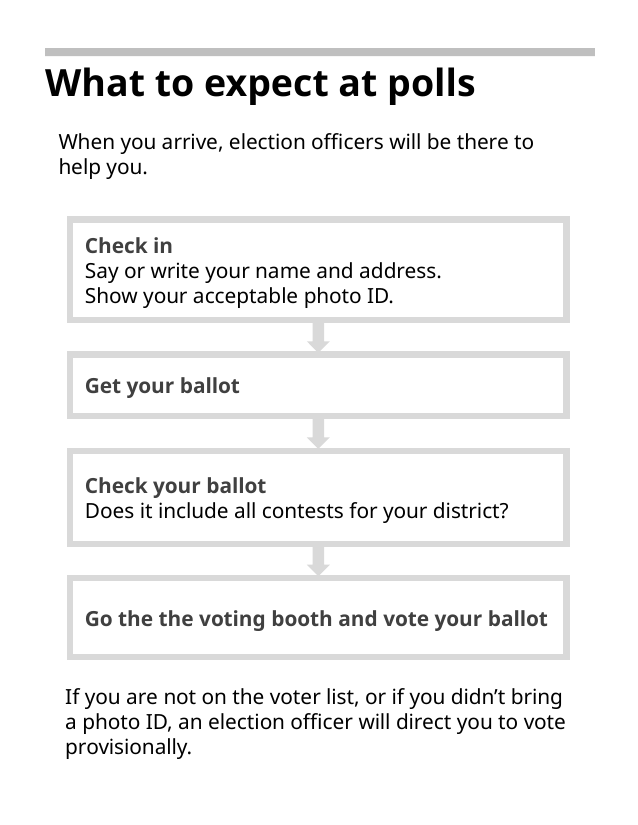

# What to expect at polls
When you arrive, election officers will be there to help you.
Check in
Say or write your name and address.
Show your acceptable photo ID.

Get your ballot

Check your ballot
Does it include all contests for your district?

Go the the voting booth and vote your ballot
If you are not on the voter list, or if you didn’t bring a photo ID, an election officer will direct you to vote provisionally.